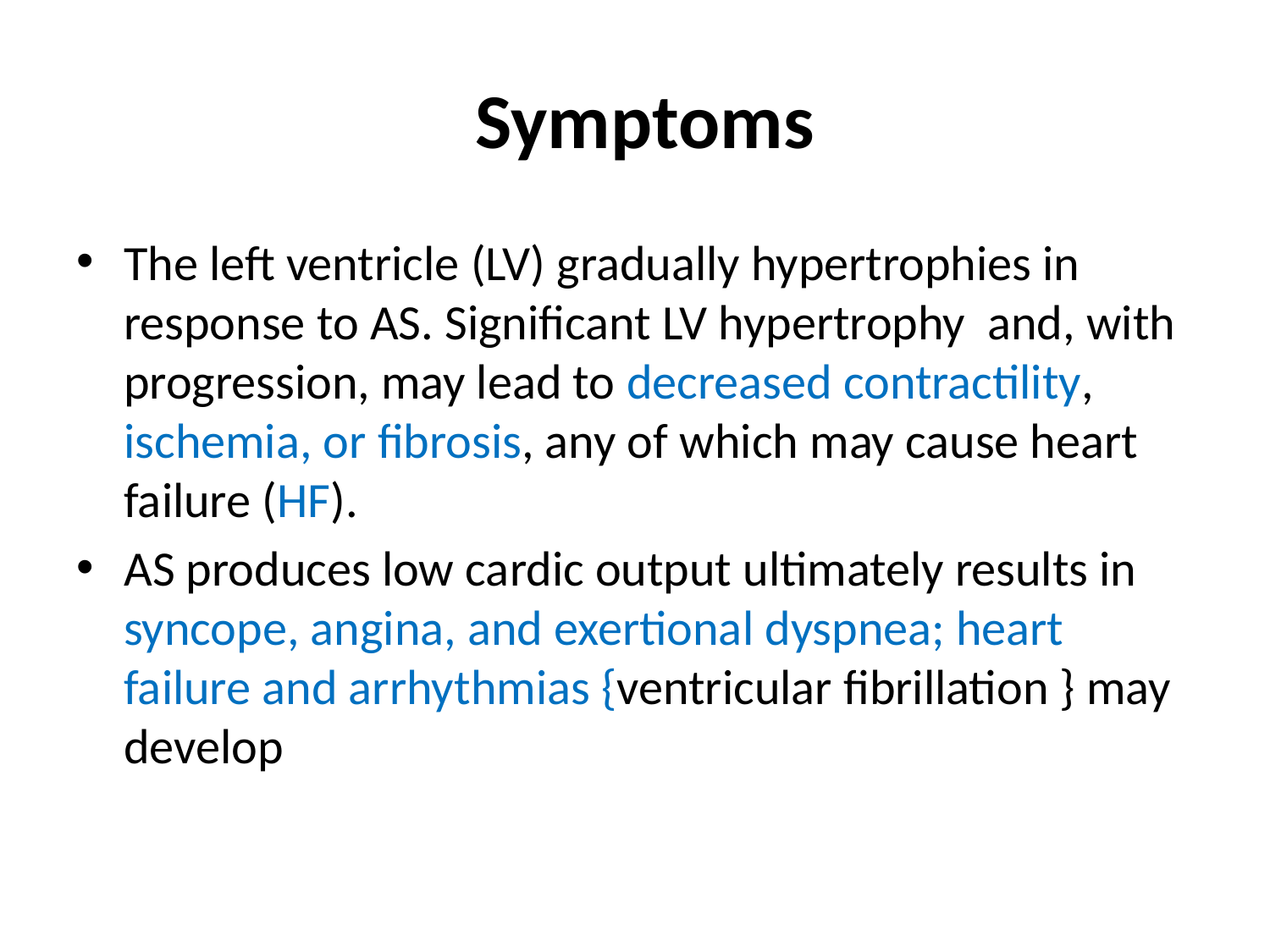

# Symptoms
The left ventricle (LV) gradually hypertrophies in response to AS. Significant LV hypertrophy  and, with progression, may lead to decreased contractility, ischemia, or fibrosis, any of which may cause heart failure (HF).
AS produces low cardic output ultimately results in syncope, angina, and exertional dyspnea; heart failure and arrhythmias {ventricular fibrillation } may develop